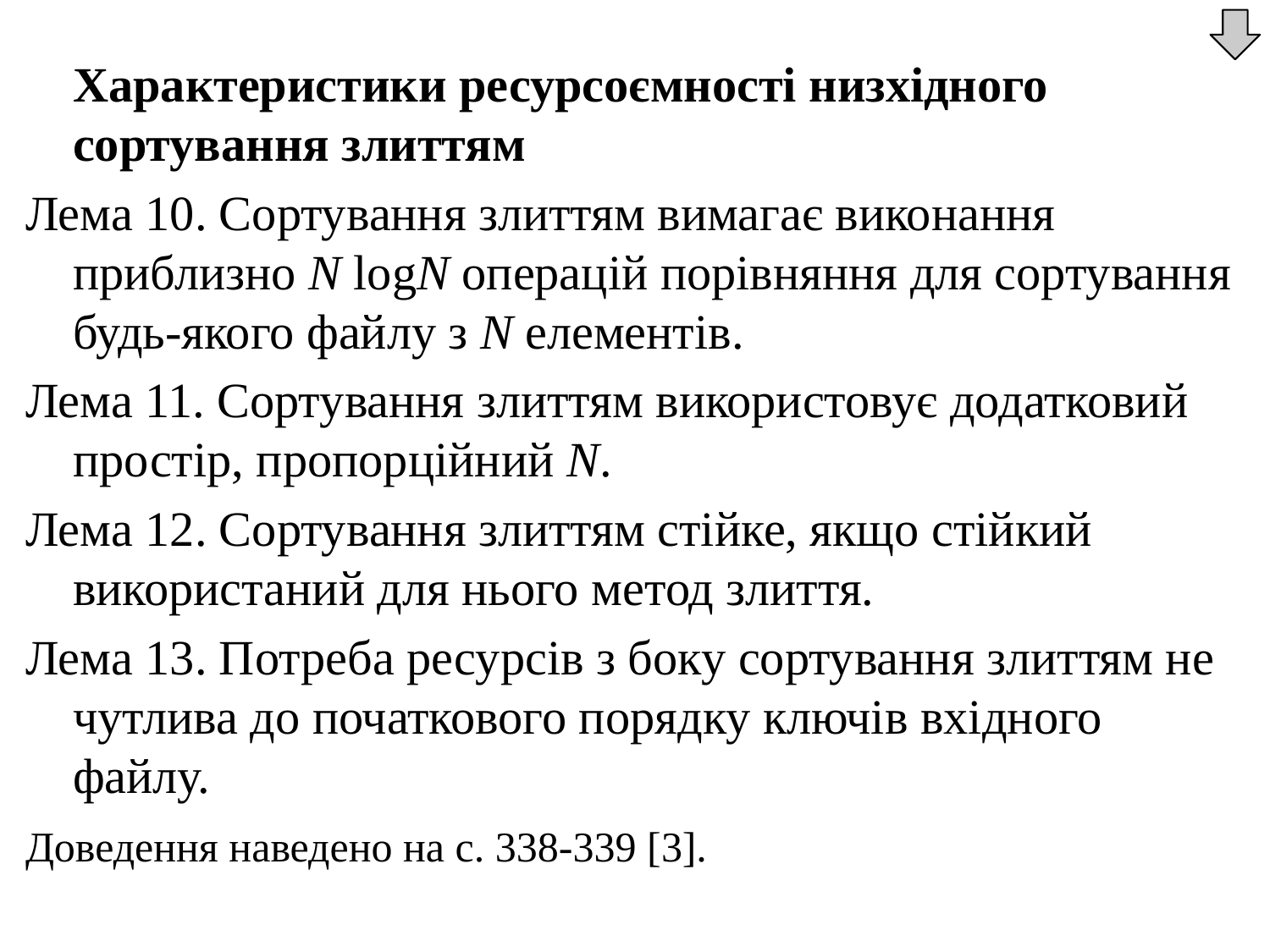

Характеристики ресурсоємності низхідного сортування злиттям
Лема 10. Сортування злиттям вимагає виконання приблизно N logN операцій порівняння для сортування будь-якого файлу з N елементів.
Лема 11. Сортування злиттям використовує додатковий простір, пропорційний N.
Лема 12. Сортування злиттям стійке, якщо стійкий використаний для нього метод злиття.
Лема 13. Потреба ресурсів з боку сортування злиттям не чутлива до початкового порядку ключів вхідного файлу.
Доведення наведено на с. 338-339 [3].